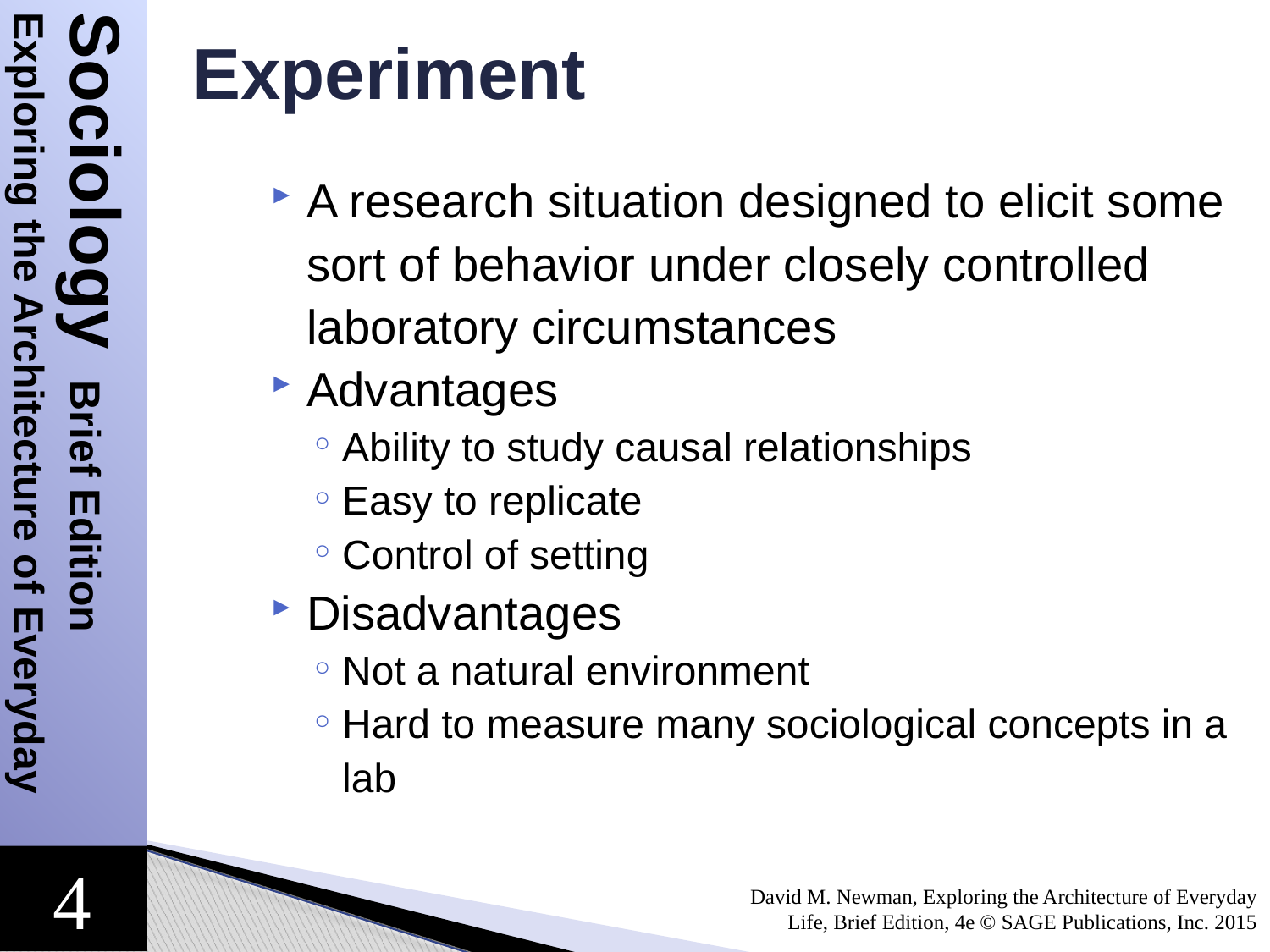

Experiment
A research situation designed to elicit some sort of behavior under closely controlled laboratory circumstances
Advantages
Ability to study causal relationships
Easy to replicate
Control of setting
Disadvantages
Not a natural environment
Hard to measure many sociological concepts in a lab
David M. Newman, Exploring the Architecture of Everyday Life, Brief Edition, 4e © SAGE Publications, Inc. 2015